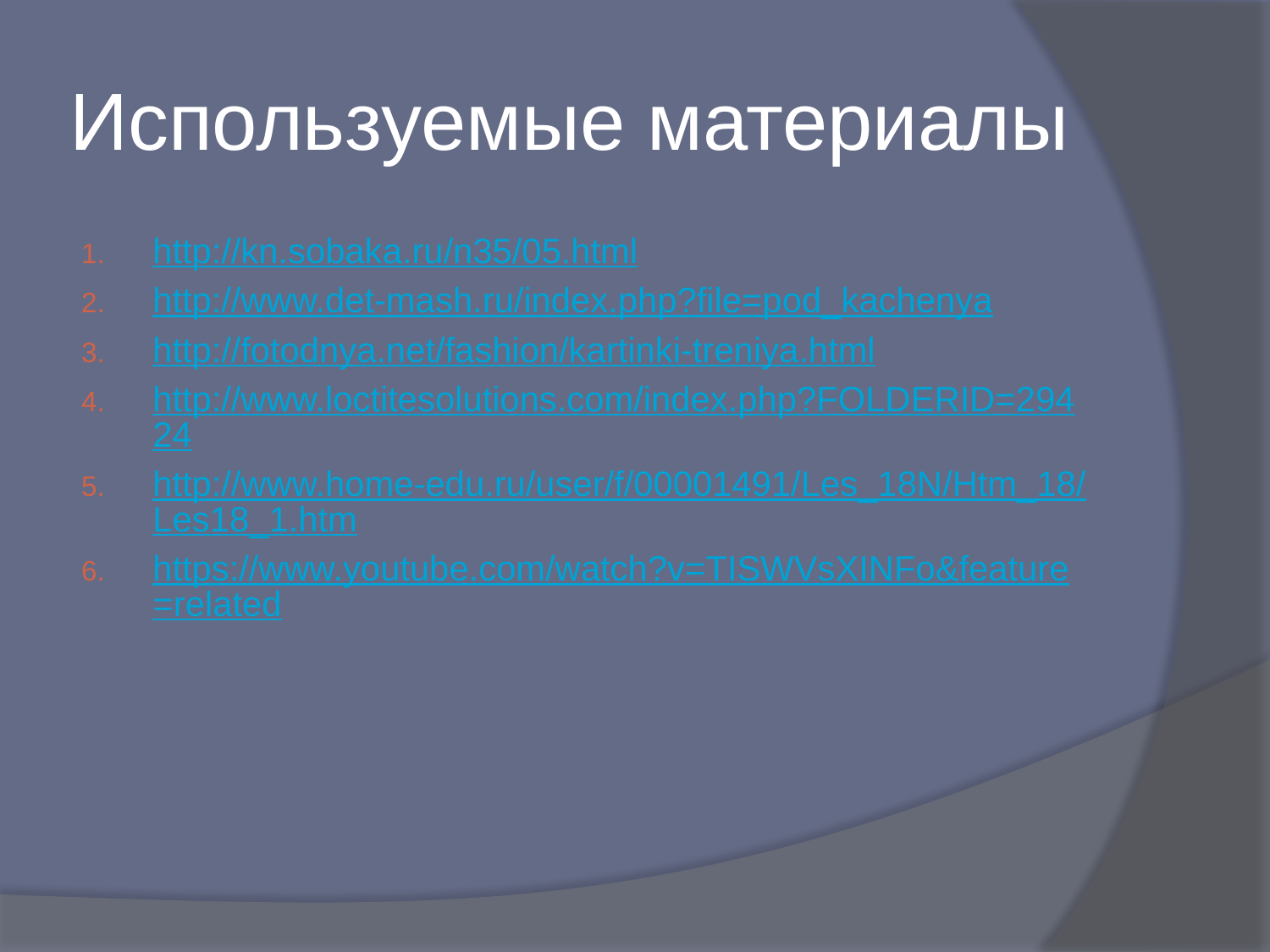

# Используемые материалы
http://kn.sobaka.ru/n35/05.html
http://www.det-mash.ru/index.php?file=pod_kachenya
http://fotodnya.net/fashion/kartinki-treniya.html
http://www.loctitesolutions.com/index.php?FOLDERID=29424
http://www.home-edu.ru/user/f/00001491/Les_18N/Htm_18/Les18_1.htm
https://www.youtube.com/watch?v=TISWVsXINFo&feature=related